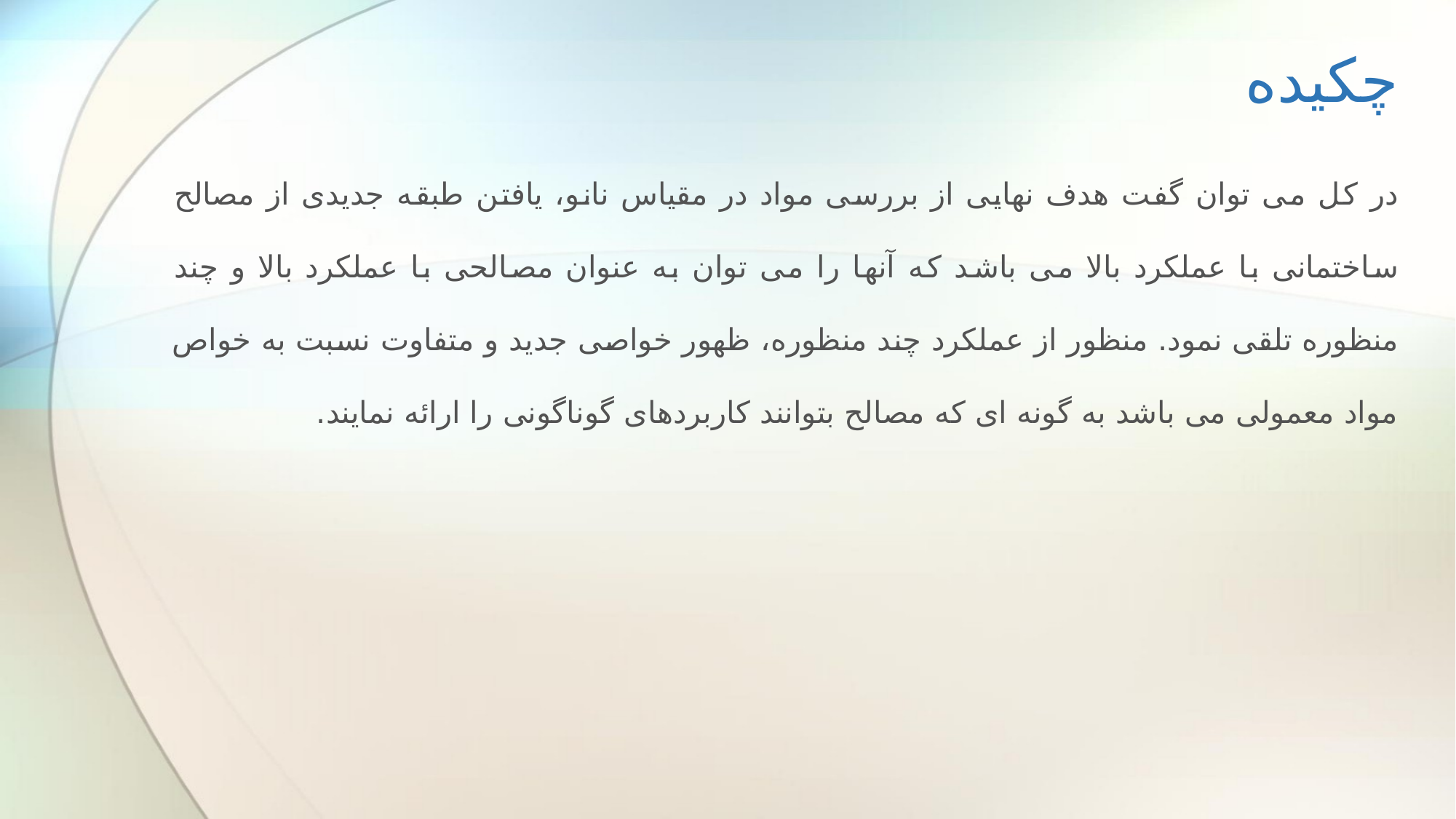

# چکیده
در کل می توان گفت هدف نهایی از بررسی مواد در مقیاس نانو، یافتن طبقه جدیدی از مصالح ساختمانی با عملکرد بالا می باشد که آنها را می توان به عنوان مصالحی با عملکرد بالا و چند منظوره تلقی نمود. منظور از عملکرد چند منظوره، ظهور خواصی جدید و متفاوت نسبت به خواص مواد معمولی می باشد به گونه ای که مصالح بتوانند کاربردهای گوناگونی را ارائه نمایند.